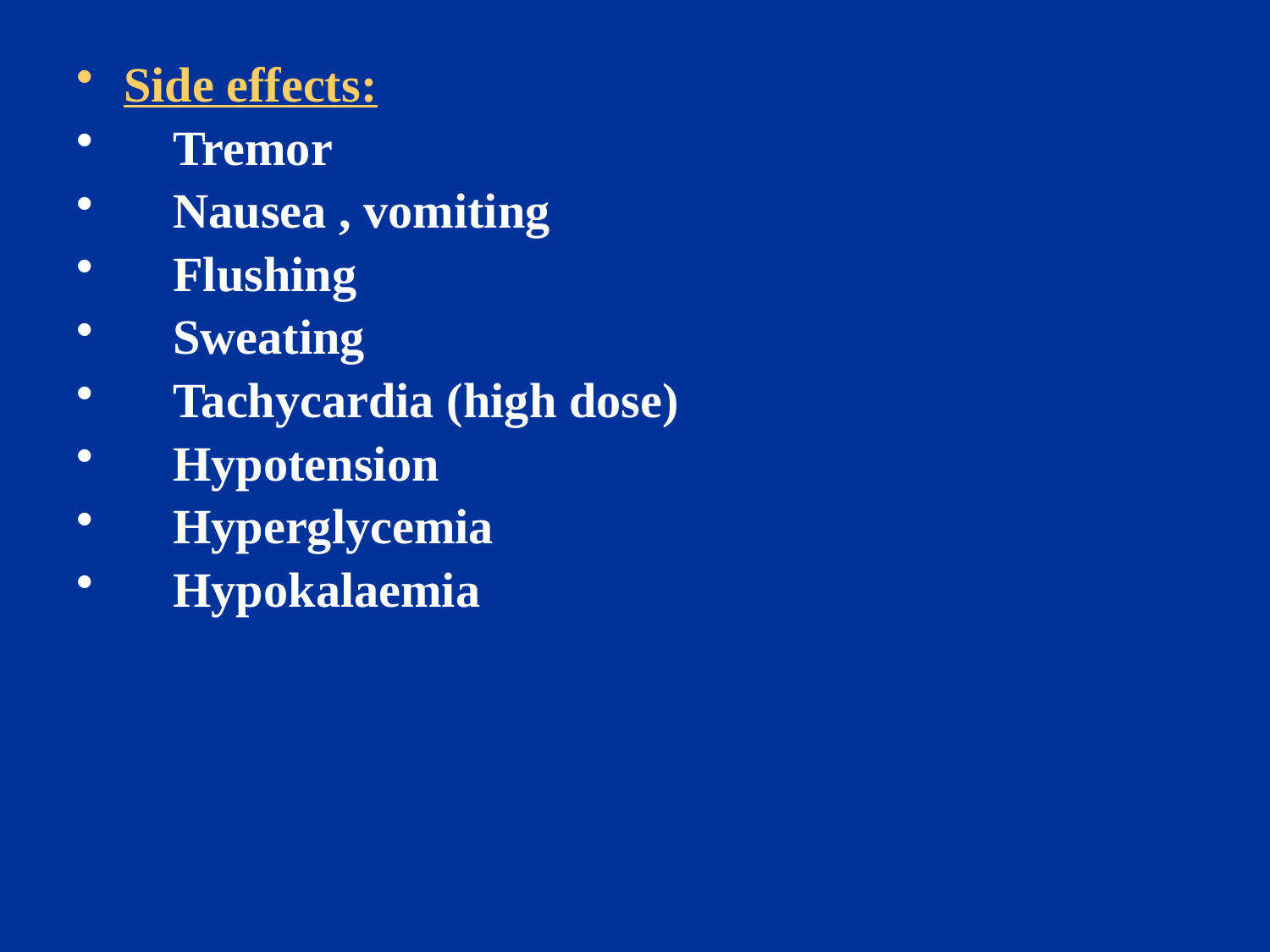

Side effects:
    Tremor
    Nausea , vomiting
    Flushing
    Sweating
    Tachycardia (high dose)
    Hypotension
    Hyperglycemia
    Hypokalaemia